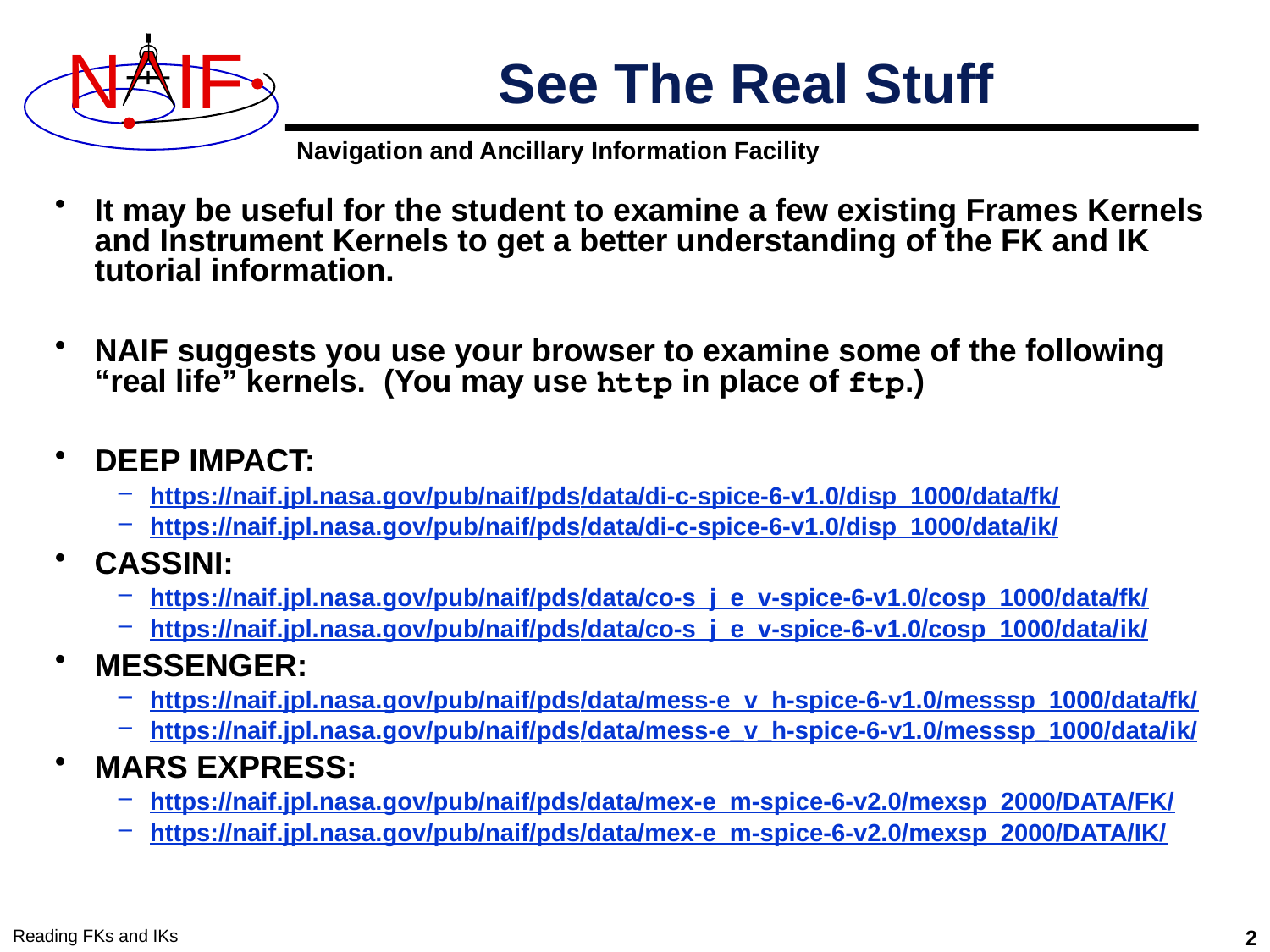

# See The Real Stuff
It may be useful for the student to examine a few existing Frames Kernels and Instrument Kernels to get a better understanding of the FK and IK tutorial information.

NAIF suggests you use your browser to examine some of the following “real life” kernels.  (You may use http in place of ftp.)

DEEP IMPACT:
https://naif.jpl.nasa.gov/pub/naif/pds/data/di-c-spice-6-v1.0/disp_1000/data/fk/
https://naif.jpl.nasa.gov/pub/naif/pds/data/di-c-spice-6-v1.0/disp_1000/data/ik/
CASSINI:
https://naif.jpl.nasa.gov/pub/naif/pds/data/co-s_j_e_v-spice-6-v1.0/cosp_1000/data/fk/
https://naif.jpl.nasa.gov/pub/naif/pds/data/co-s_j_e_v-spice-6-v1.0/cosp_1000/data/ik/
MESSENGER:
https://naif.jpl.nasa.gov/pub/naif/pds/data/mess-e_v_h-spice-6-v1.0/messsp_1000/data/fk/
https://naif.jpl.nasa.gov/pub/naif/pds/data/mess-e_v_h-spice-6-v1.0/messsp_1000/data/ik/
MARS EXPRESS:
https://naif.jpl.nasa.gov/pub/naif/pds/data/mex-e_m-spice-6-v2.0/mexsp_2000/DATA/FK/
https://naif.jpl.nasa.gov/pub/naif/pds/data/mex-e_m-spice-6-v2.0/mexsp_2000/DATA/IK/
Reading FKs and IKs
2